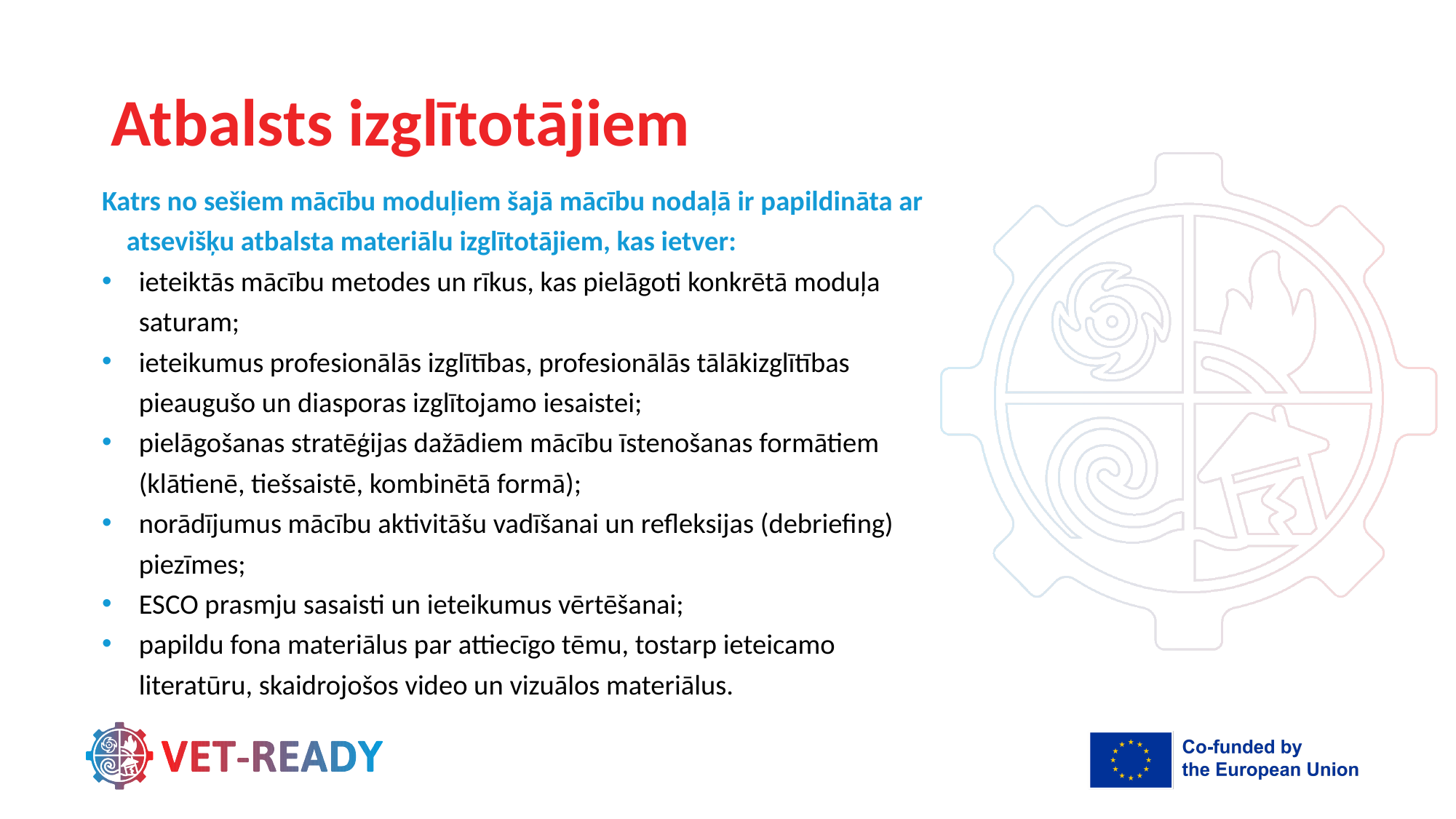

# Atbalsts izglītotājiem
Katrs no sešiem mācību moduļiem šajā mācību nodaļā ir papildināta ar atsevišķu atbalsta materiālu izglītotājiem, kas ietver:
ieteiktās mācību metodes un rīkus, kas pielāgoti konkrētā moduļa saturam;
ieteikumus profesionālās izglītības, profesionālās tālākizglītības pieaugušo un diasporas izglītojamo iesaistei;
pielāgošanas stratēģijas dažādiem mācību īstenošanas formātiem (klātienē, tiešsaistē, kombinētā formā);
norādījumus mācību aktivitāšu vadīšanai un refleksijas (debriefing) piezīmes;
ESCO prasmju sasaisti un ieteikumus vērtēšanai;
papildu fona materiālus par attiecīgo tēmu, tostarp ieteicamo literatūru, skaidrojošos video un vizuālos materiālus.